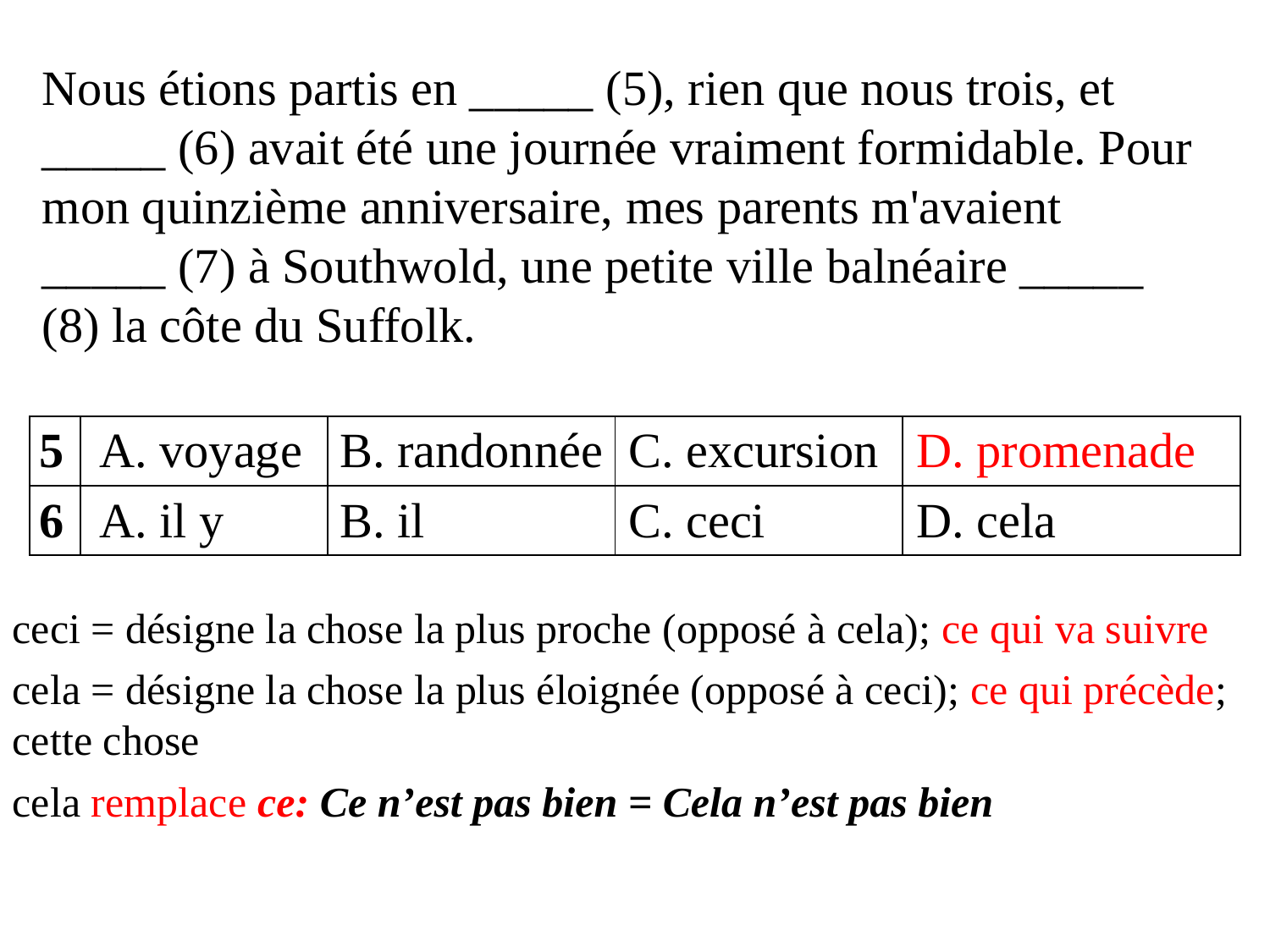

Nous étions partis en _____ (5), rien que nous trois, et _____ (6) avait été une journée vraiment formidable. Pour mon quinzième anniversaire, mes parents m'avaient _____ (7) à Southwold, une petite ville balnéaire _____ (8) la côte du Suffolk.

| 5 | А. voyage | B. randonnée | C. excursion | D. promenade |
| --- | --- | --- | --- | --- |
| 6 | А. il y | B. il | C. ceci | D. cela |
ceci = désigne la chose la plus proche (opposé à cela); ce qui va suivre
cela = désigne la chose la plus éloignée (opposé à ceci); ce qui précède; cette chose
cela remplace ce: Ce n’est pas bien = Cela n’est pas bien